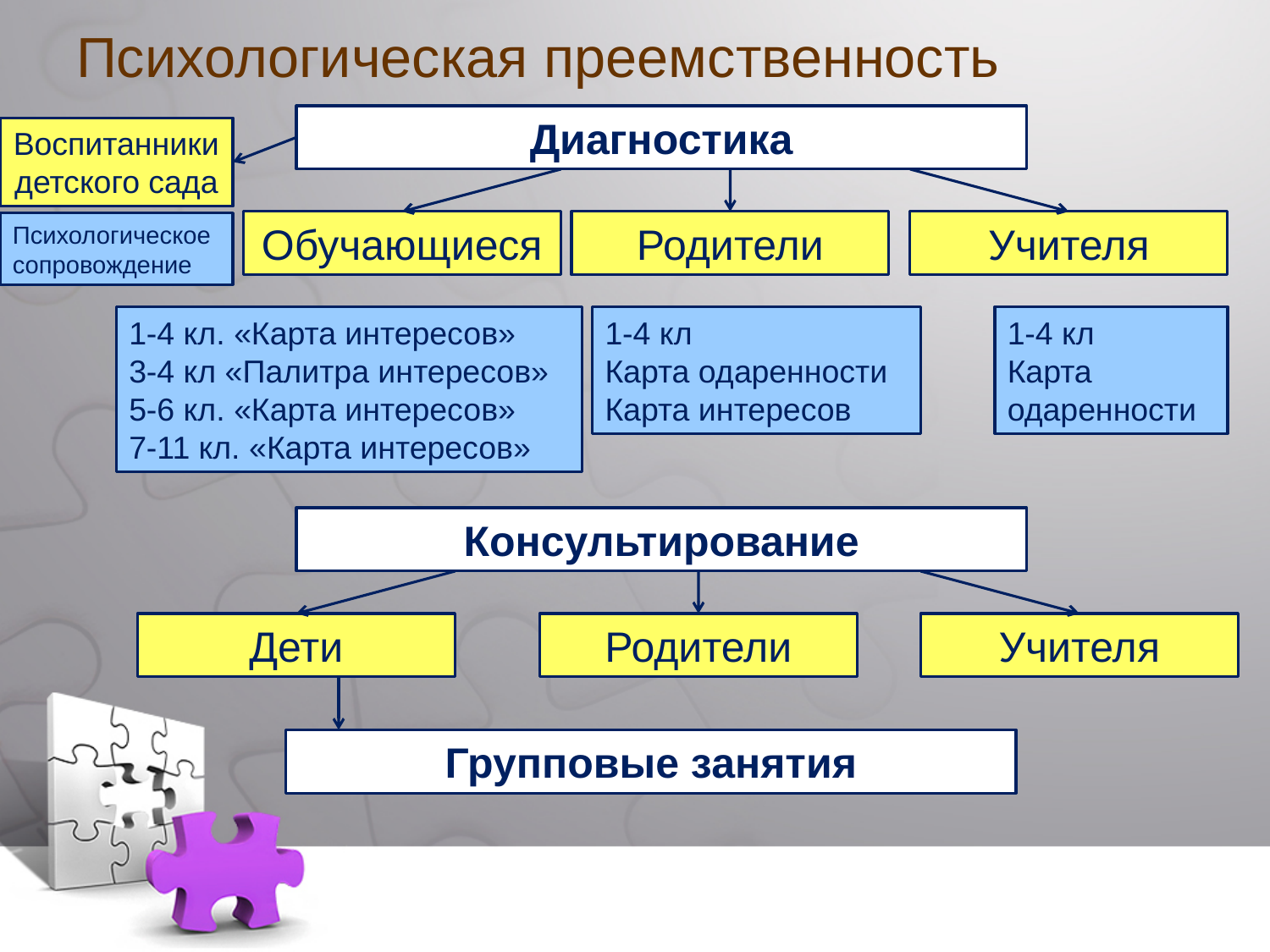

# Психологическая преемственность
Диагностика
Воспитанники детского сада
Обучающиеся
Родители
Учителя
Психологическое сопровождение
1-4 кл. «Карта интересов»
3-4 кл «Палитра интересов»
5-6 кл. «Карта интересов»
7-11 кл. «Карта интересов»
1-4 кл
Карта одаренности
Карта интересов
1-4 кл
Карта одаренности
Консультирование
Дети
Родители
Учителя
Групповые занятия